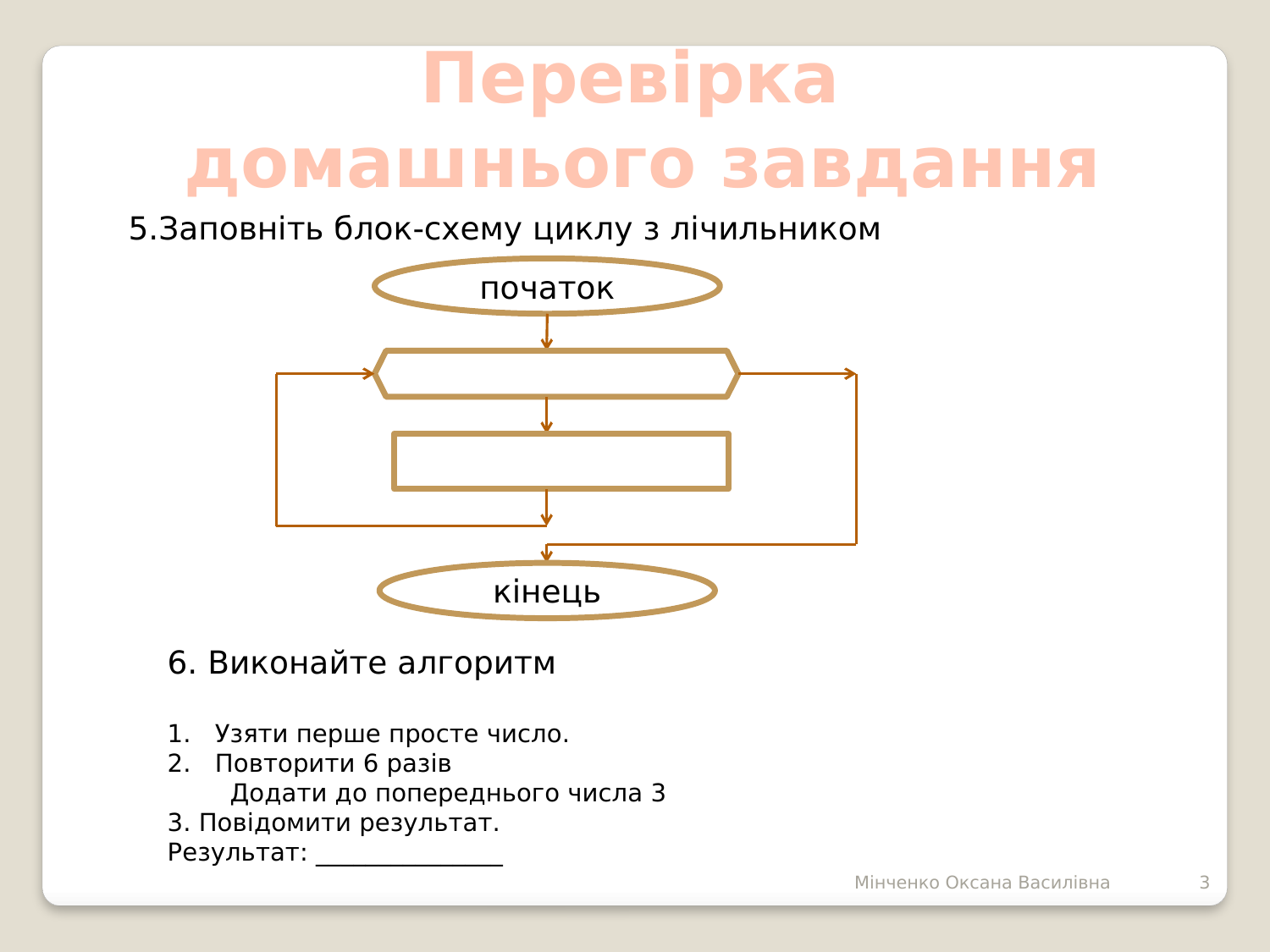

Перевірка
 домашнього завдання
5.Заповніть блок-схему циклу з лічильником
початок

кінець
6. Виконайте алгоритм
Узяти перше просте число.
Повторити 6 разів
        Додати до попереднього числа 3
3. Повідомити результат.
Результат: _______________
Мінченко Оксана Василівна
3